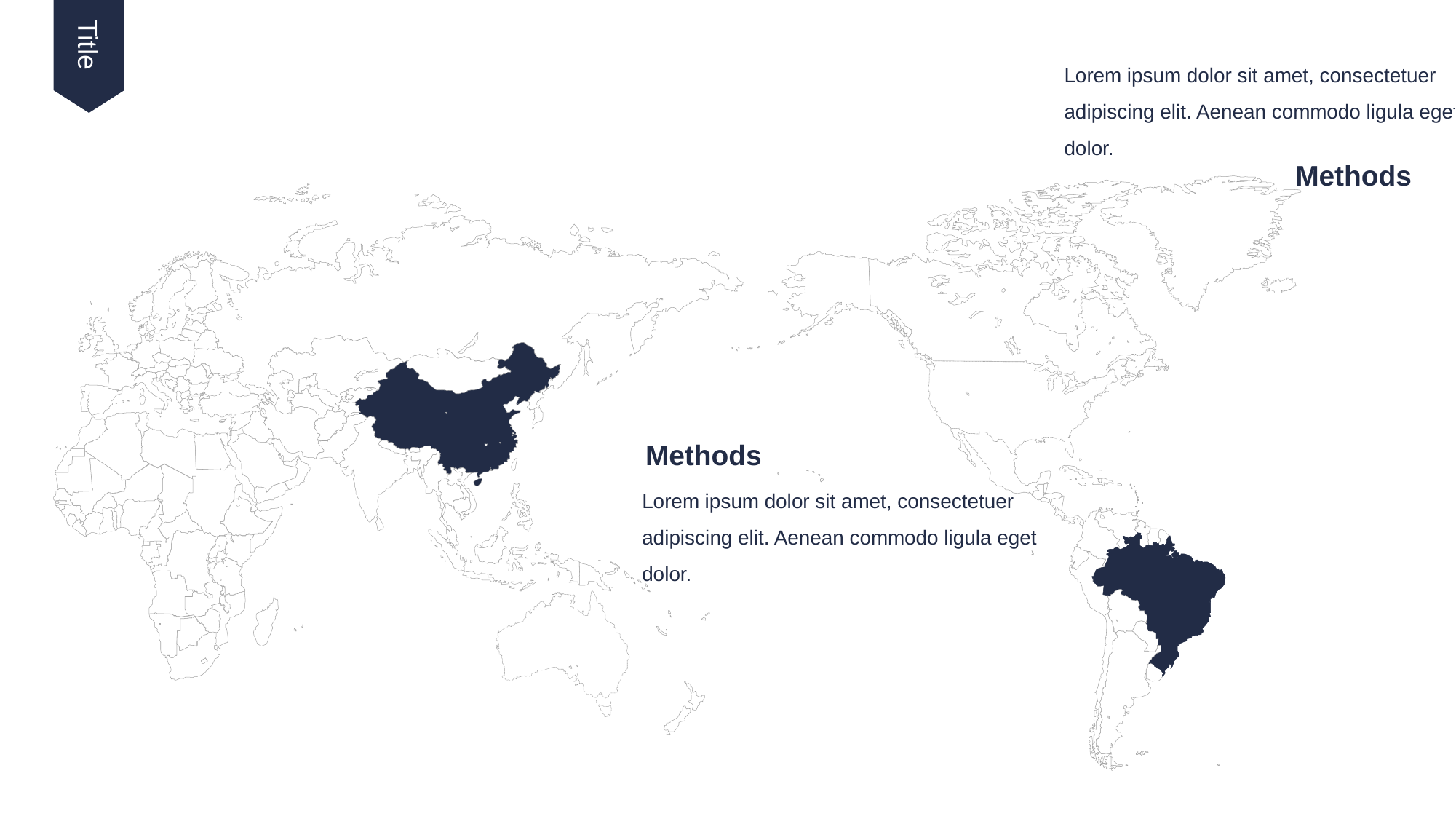

Title
Lorem ipsum dolor sit amet, consectetuer adipiscing elit. Aenean commodo ligula eget dolor.
Methods

Methods
Lorem ipsum dolor sit amet, consectetuer adipiscing elit. Aenean commodo ligula eget dolor.